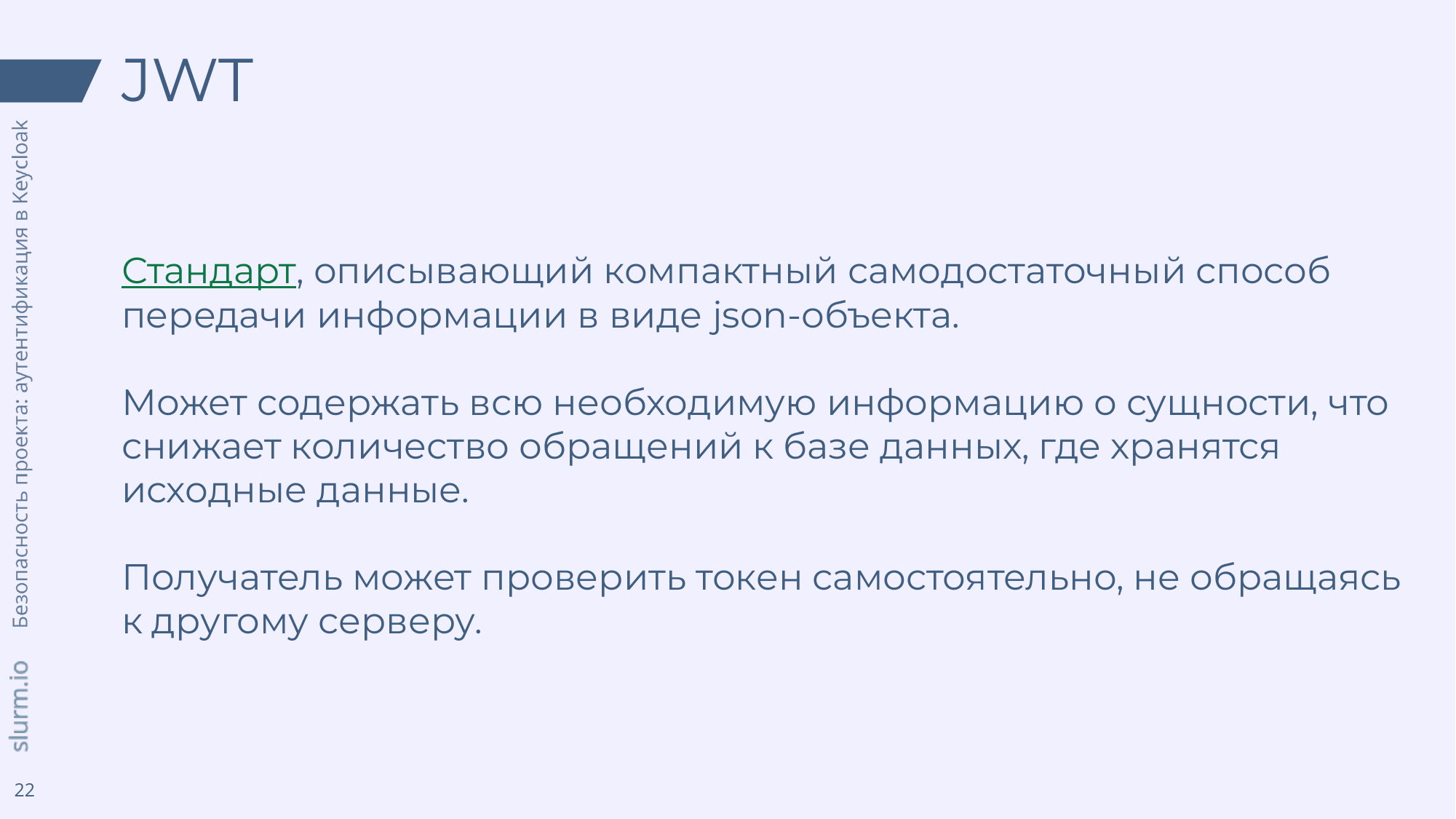

# JWT
Стандарт, описывающий компактный самодостаточный способ передачи информации в виде json-объекта.

Может содержать всю необходимую информацию о сущности, что снижает количество обращений к базе данных, где хранятся исходные данные.

Получатель может проверить токен самостоятельно, не обращаясь к другому серверу.